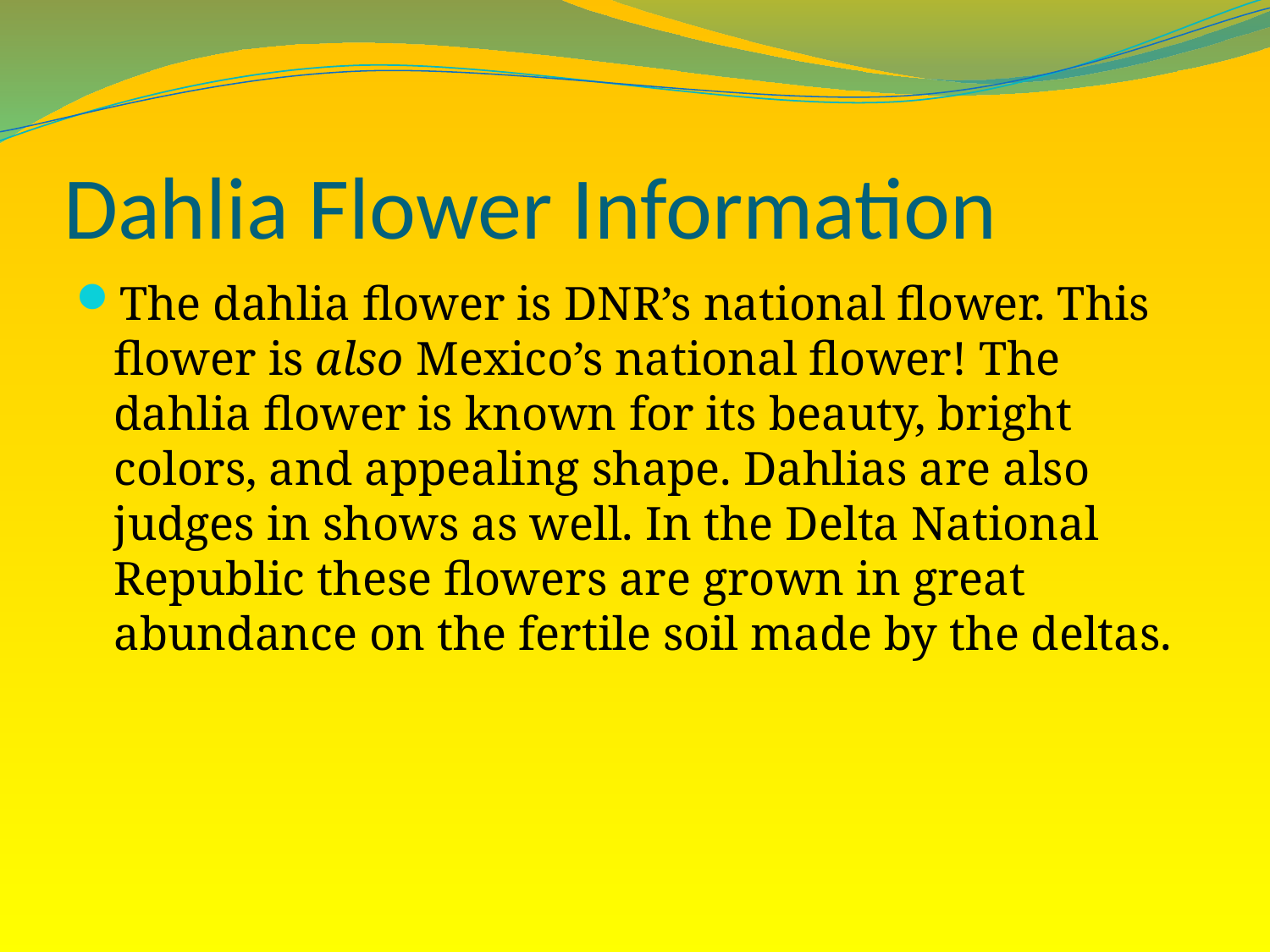

# Dahlia Flower Information
The dahlia flower is DNR’s national flower. This flower is also Mexico’s national flower! The dahlia flower is known for its beauty, bright colors, and appealing shape. Dahlias are also judges in shows as well. In the Delta National Republic these flowers are grown in great abundance on the fertile soil made by the deltas.